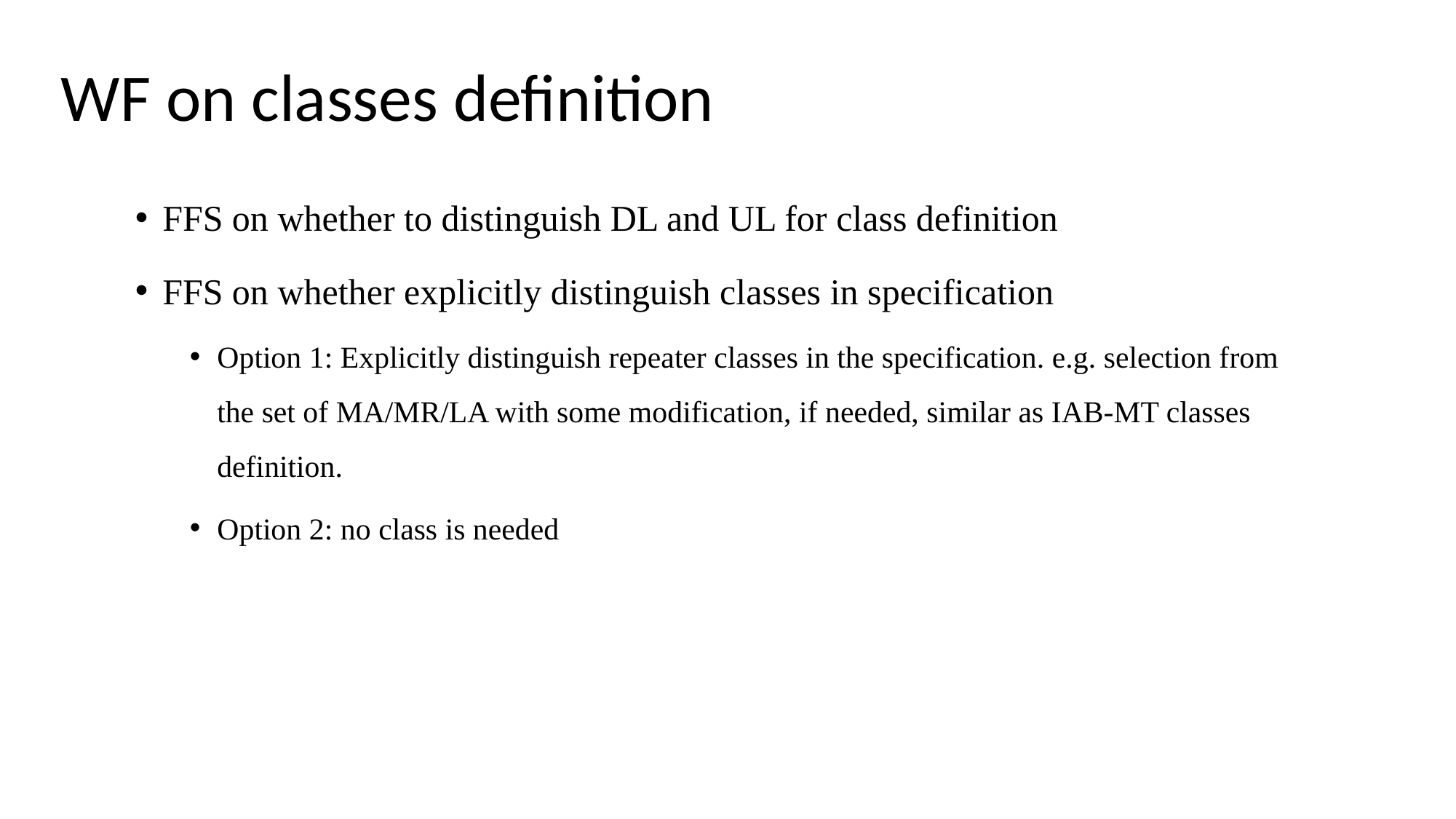

# WF on classes definition
FFS on whether to distinguish DL and UL for class definition
FFS on whether explicitly distinguish classes in specification
Option 1: Explicitly distinguish repeater classes in the specification. e.g. selection from the set of MA/MR/LA with some modification, if needed, similar as IAB-MT classes definition.
Option 2: no class is needed